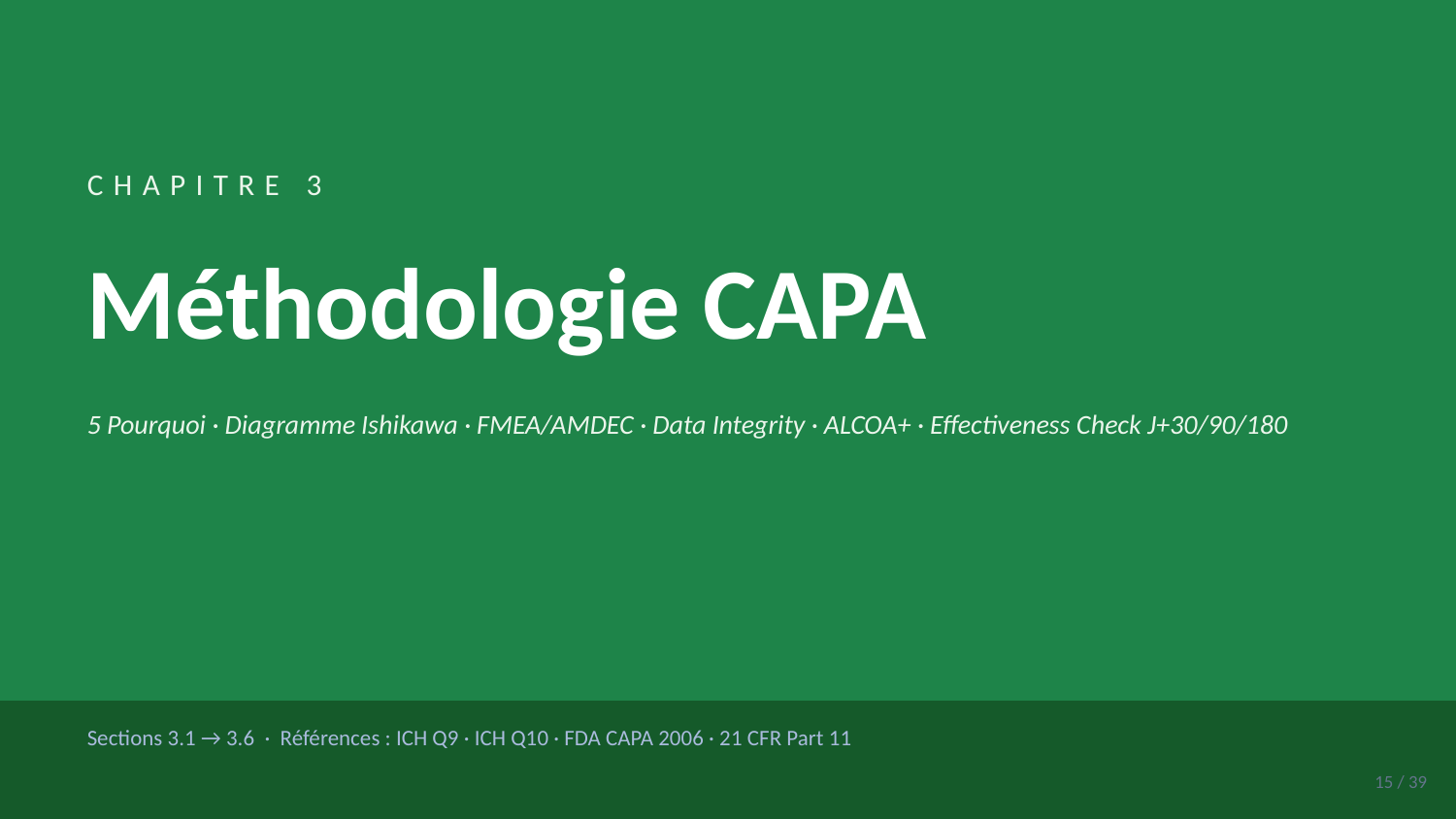

CHAPITRE 3
Méthodologie CAPA
5 Pourquoi · Diagramme Ishikawa · FMEA/AMDEC · Data Integrity · ALCOA+ · Effectiveness Check J+30/90/180

Sections 3.1 → 3.6  ·  Références : ICH Q9 · ICH Q10 · FDA CAPA 2006 · 21 CFR Part 11
15 / 39